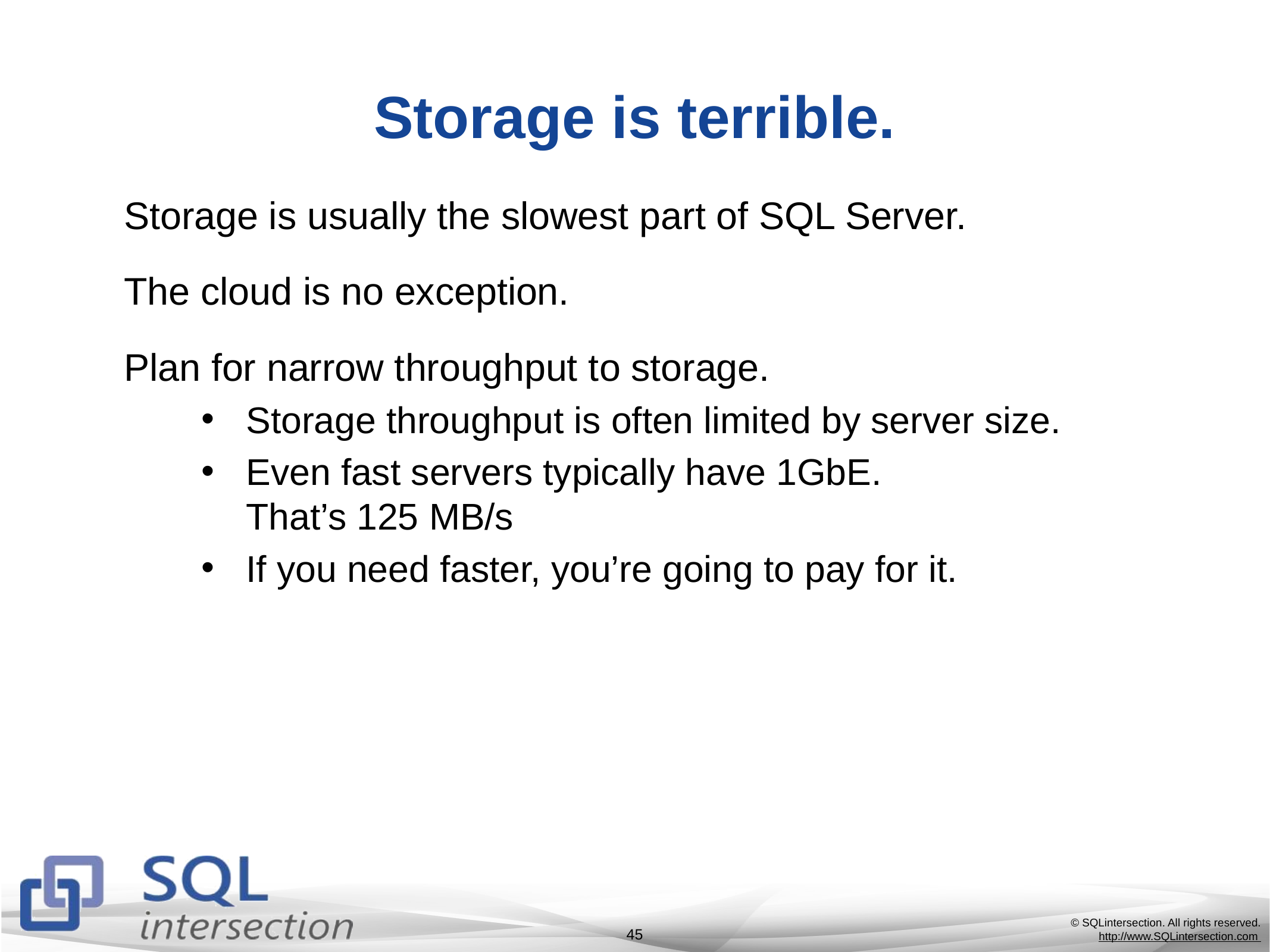

# Storage is terrible.
Storage is usually the slowest part of SQL Server.
The cloud is no exception.
Plan for narrow throughput to storage.
Storage throughput is often limited by server size.
Even fast servers typically have 1GbE.
That’s 125 MB/s
If you need faster, you’re going to pay for it.